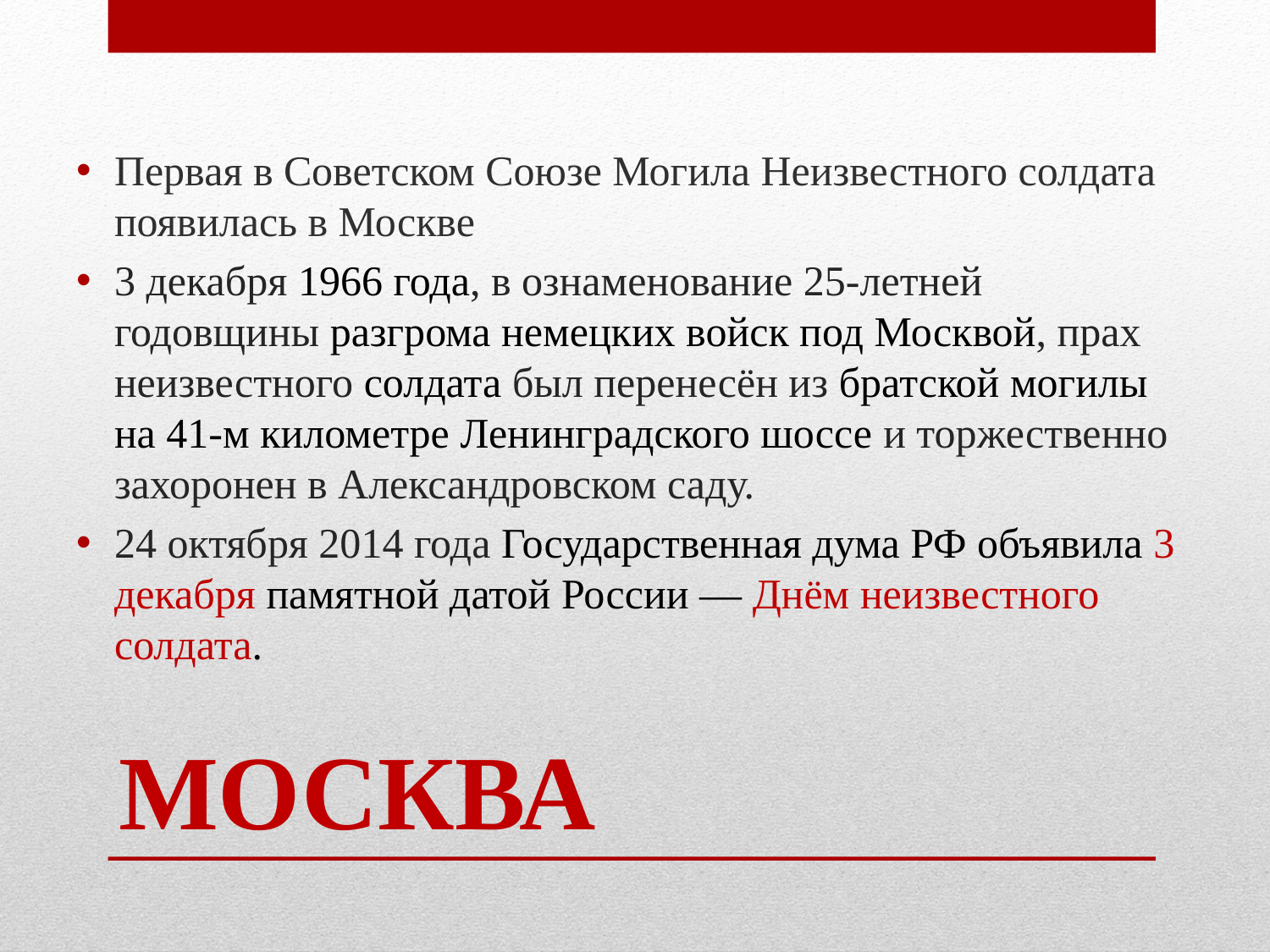

Первая в Советском Союзе Могила Неизвестного солдата появилась в Москве
3 декабря 1966 года, в ознаменование 25-летней годовщины разгрома немецких войск под Москвой, прах неизвестного солдата был перенесён из братской могилы на 41-м километре Ленинградского шоссе и торжественно захоронен в Александровском саду.
24 октября 2014 года Государственная дума РФ объявила 3 декабря памятной датой России — Днём неизвестного солдата.
# МОСКВА